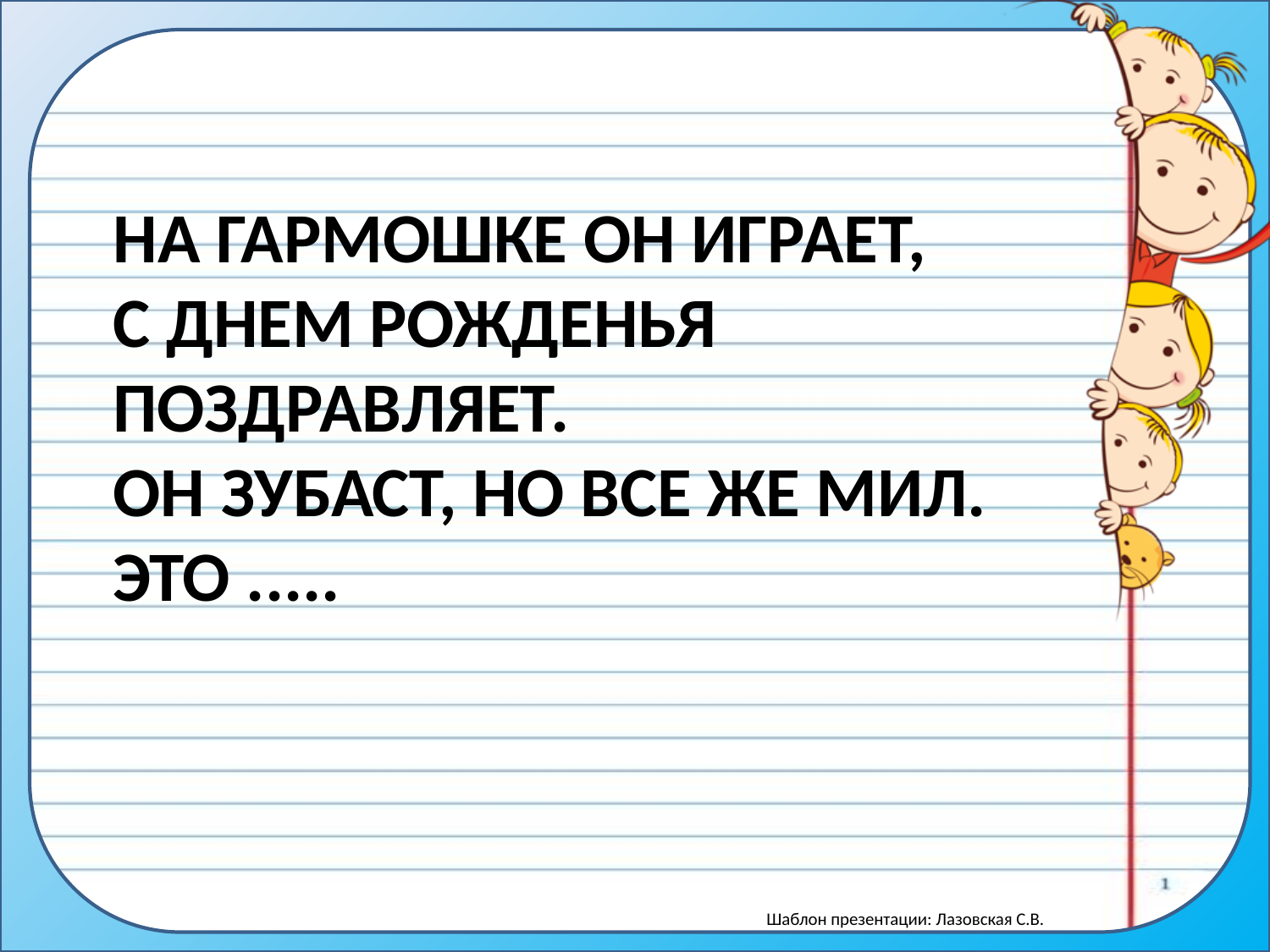

# На гармошке он играет, с днем рожденья поздравляет. Он зубаст, но все же мил. Это .....